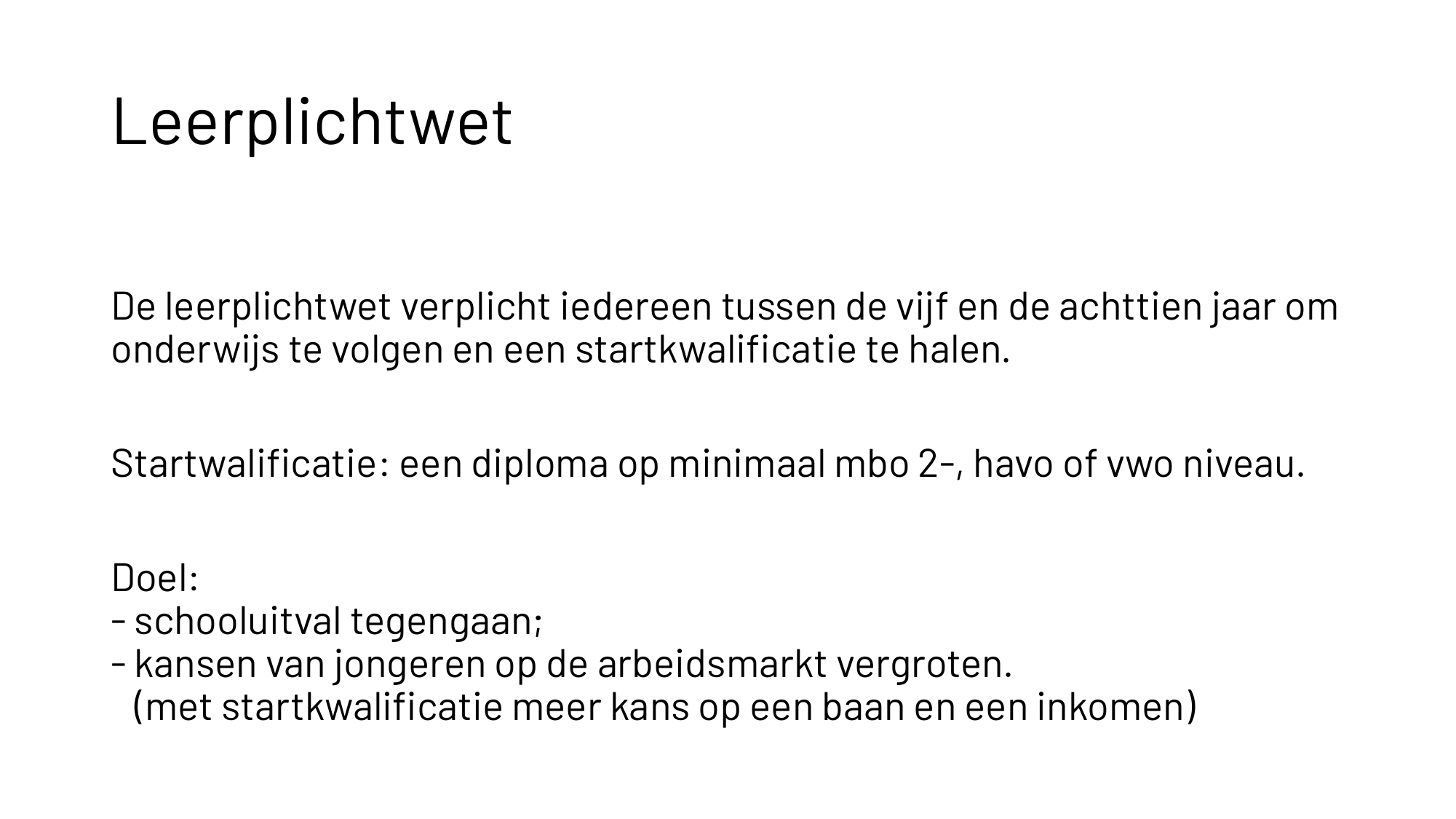

# Leerplichtwet

De leerplichtwet verplicht iedereen tussen de vijf en de achttien jaar om onderwijs te volgen en een startkwalificatie te halen.

Startwalificatie: een diploma op minimaal mbo 2-, havo of vwo niveau.

Doel:
- schooluitval tegengaan;
- kansen van jongeren op de arbeidsmarkt vergroten.
   (met startkwalificatie meer kans op een baan en een inkomen)